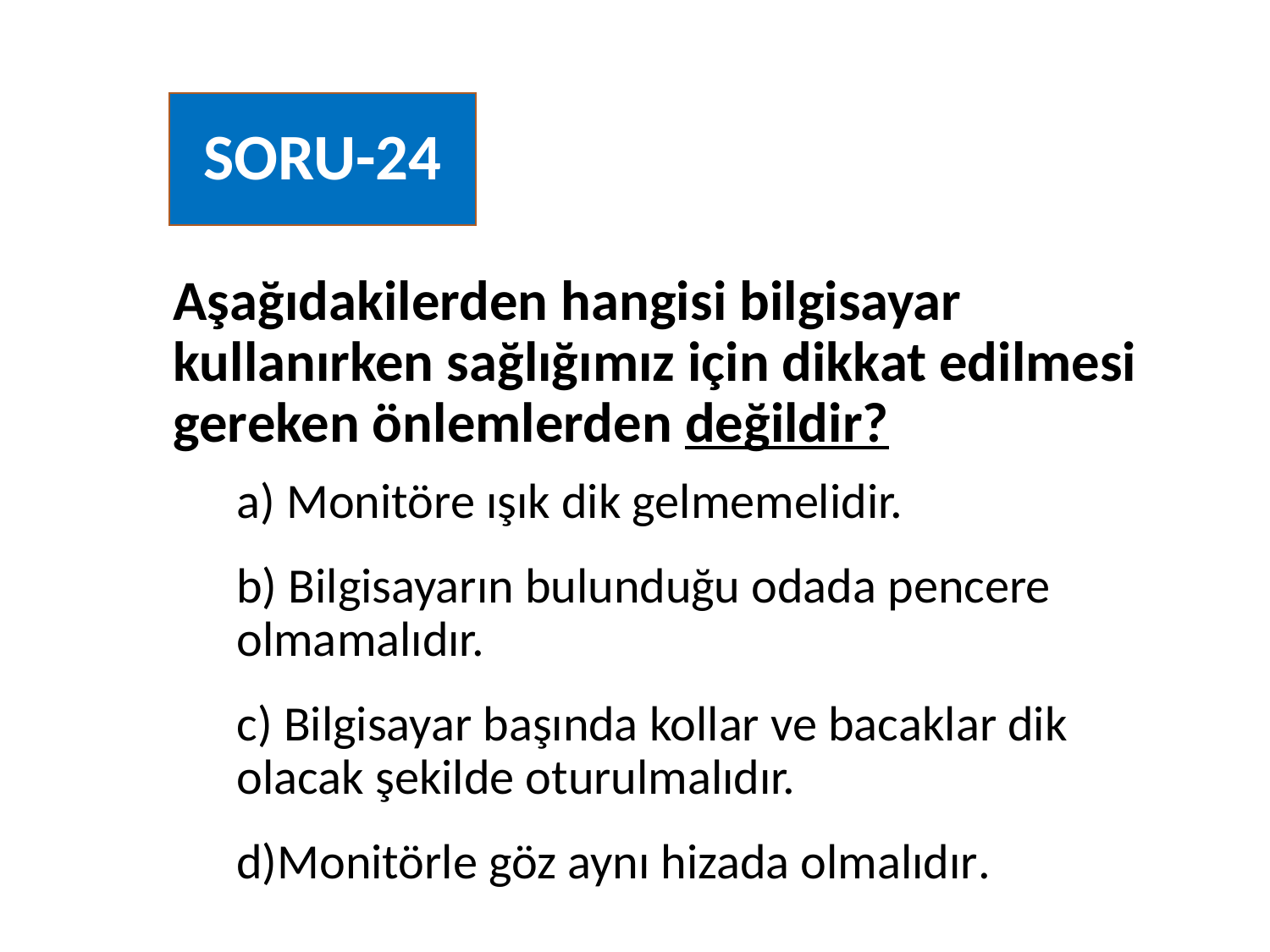

# SORU-24
Aşağıdakilerden hangisi bilgisayar kullanırken sağlığımız için dikkat edilmesi gereken önlemlerden değildir?
a) Monitöre ışık dik gelmemelidir.
b) Bilgisayarın bulunduğu odada pencere olmamalıdır.
c) Bilgisayar başında kollar ve bacaklar dik olacak şekilde oturulmalıdır.
d)Monitörle göz aynı hizada olmalıdır.